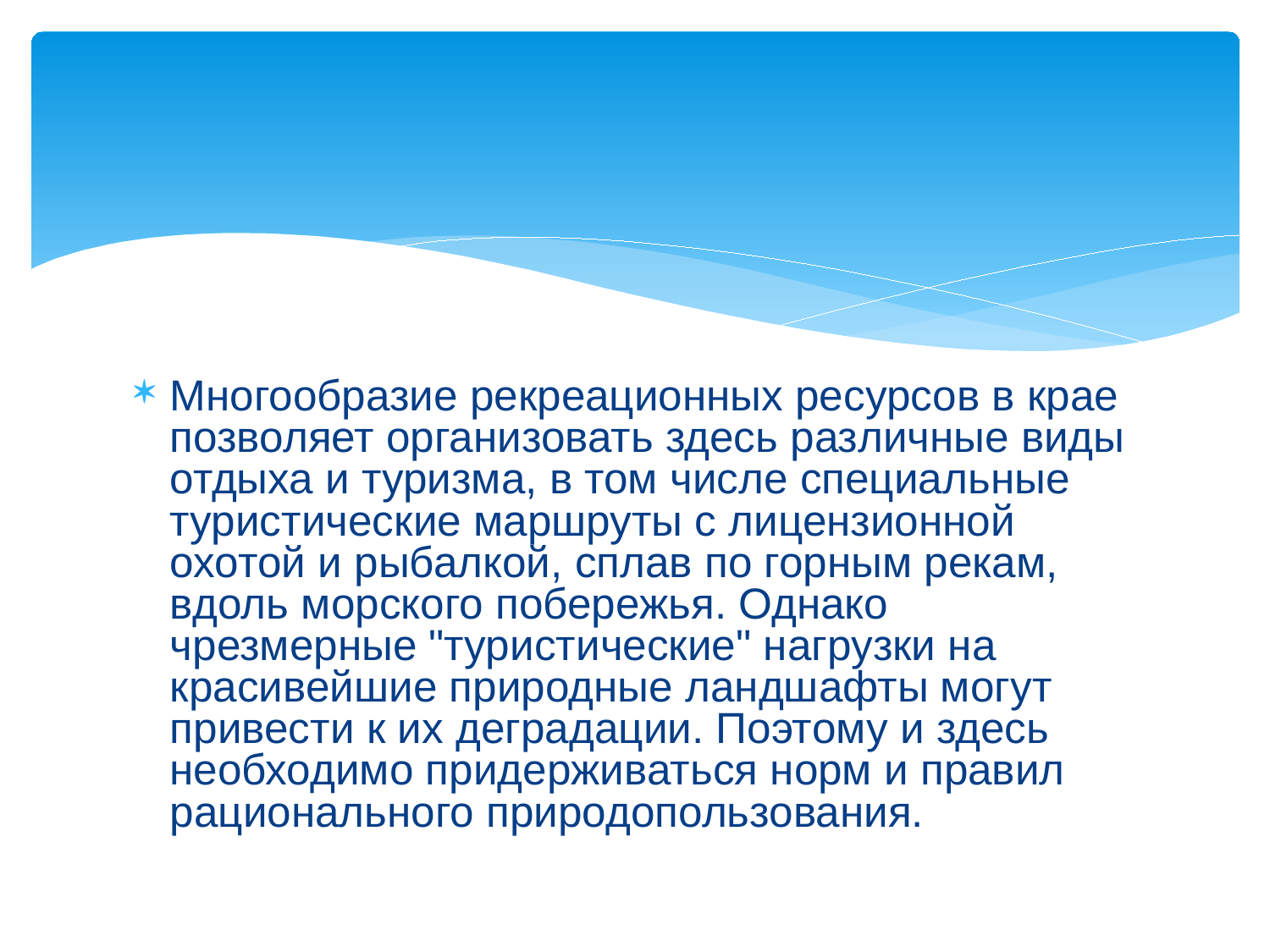

#
Многообразие рекреационных ресурсов в крае позволяет организовать здесь различные виды отдыха и туризма, в том числе специальные туристические маршруты с лицензионной охотой и рыбалкой, сплав по горным рекам, вдоль морского побережья. Однако чрезмерные "туристические" нагрузки на красивейшие природные ландшафты могут привести к их деградации. Поэтому и здесь необходимо придерживаться норм и правил рационального природопользования.